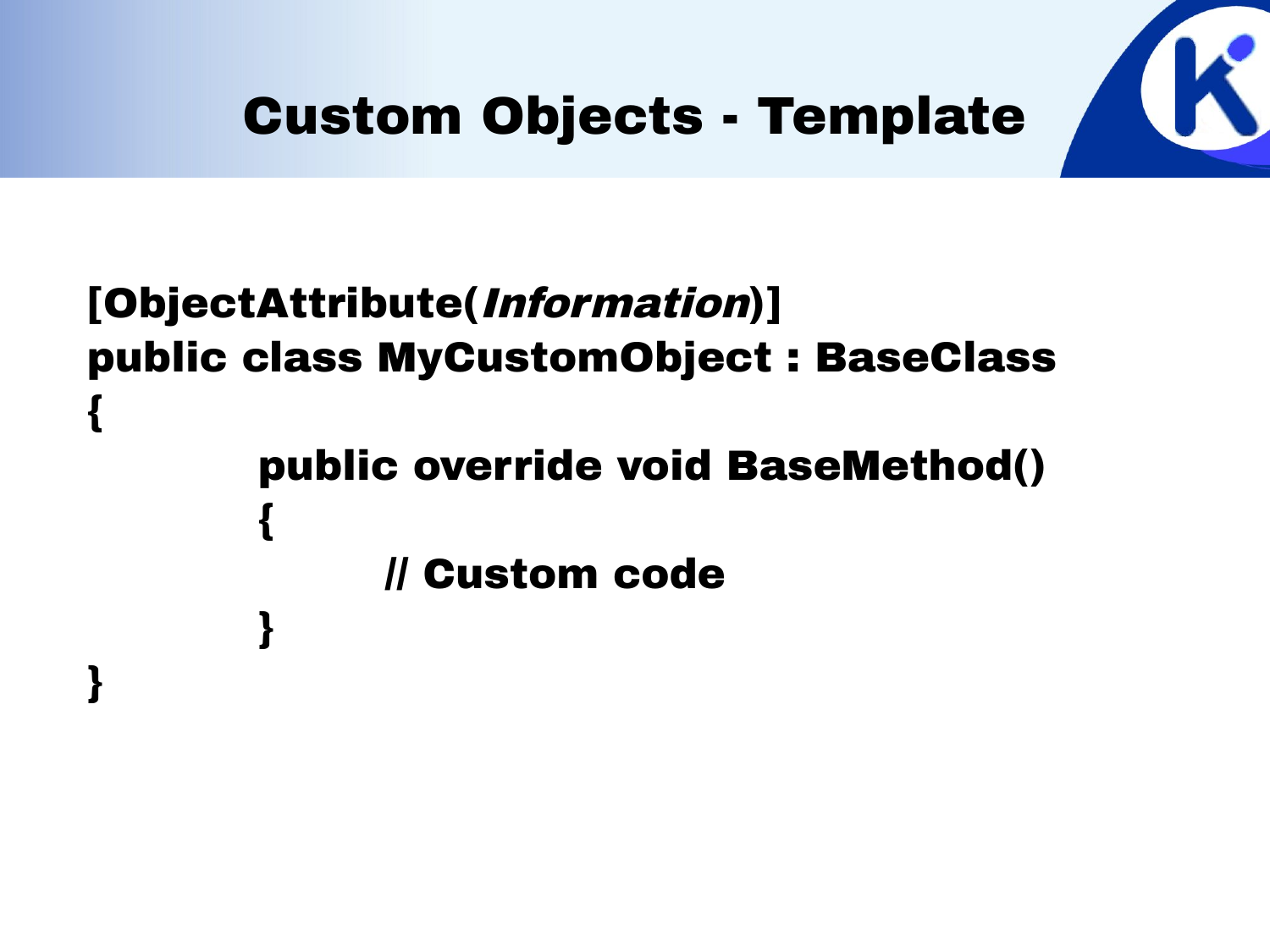

Custom Objects - Template
[ObjectAttribute(Information)]
public class MyCustomObject : BaseClass
{
		public override void BaseMethod()
		{
			// Custom code
		}
}